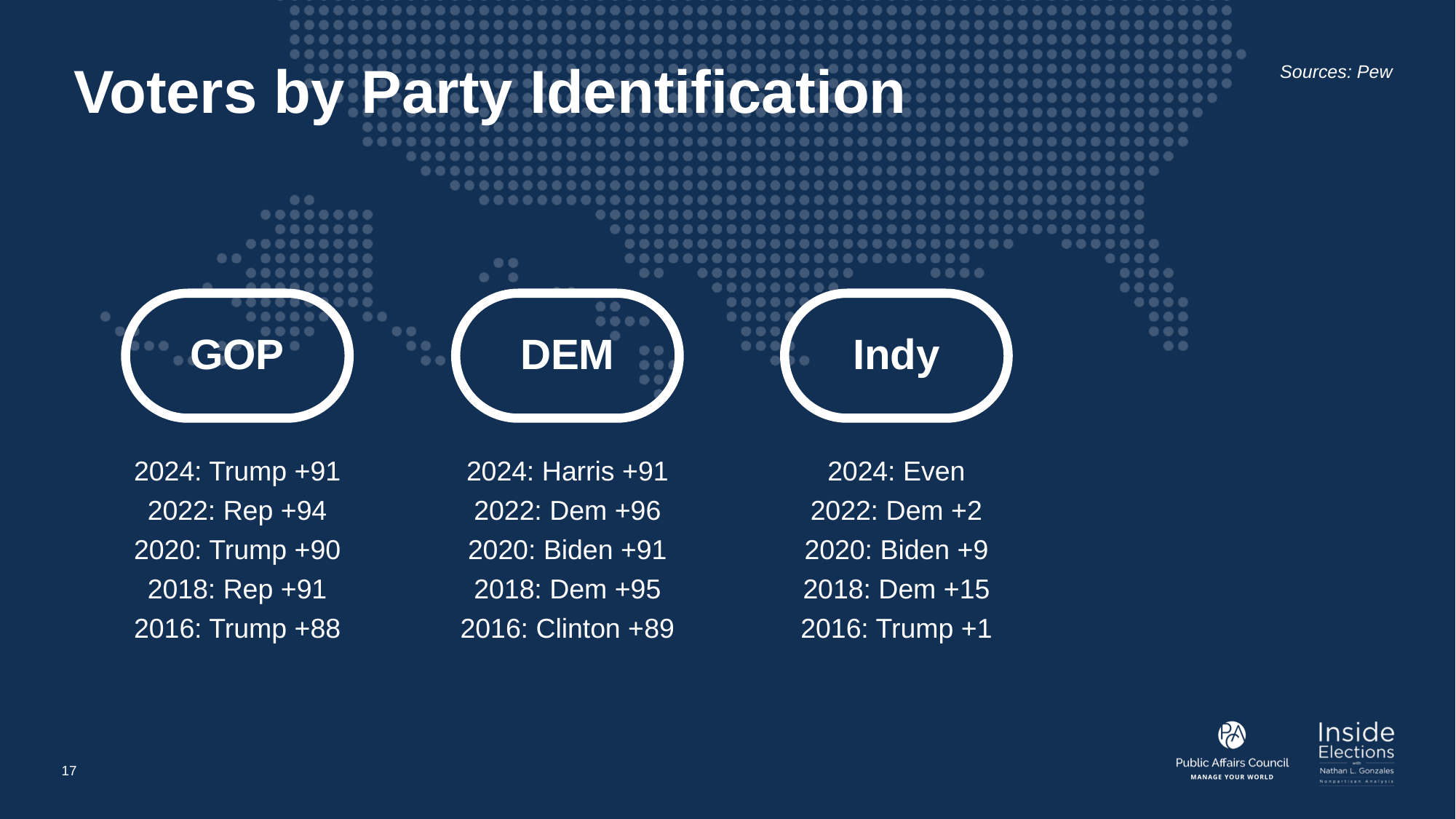

# Voters by Party Identification
Sources: Pew

GOP
DEM
Indy
2024: Trump +91
2022: Rep +94
2020: Trump +90
2018: Rep +91
2016: Trump +88
2024: Harris +91
2022: Dem +96
2020: Biden +91
2018: Dem +95
2016: Clinton +89
2024: Even
2022: Dem +2
2020: Biden +9
2018: Dem +15
2016: Trump +1